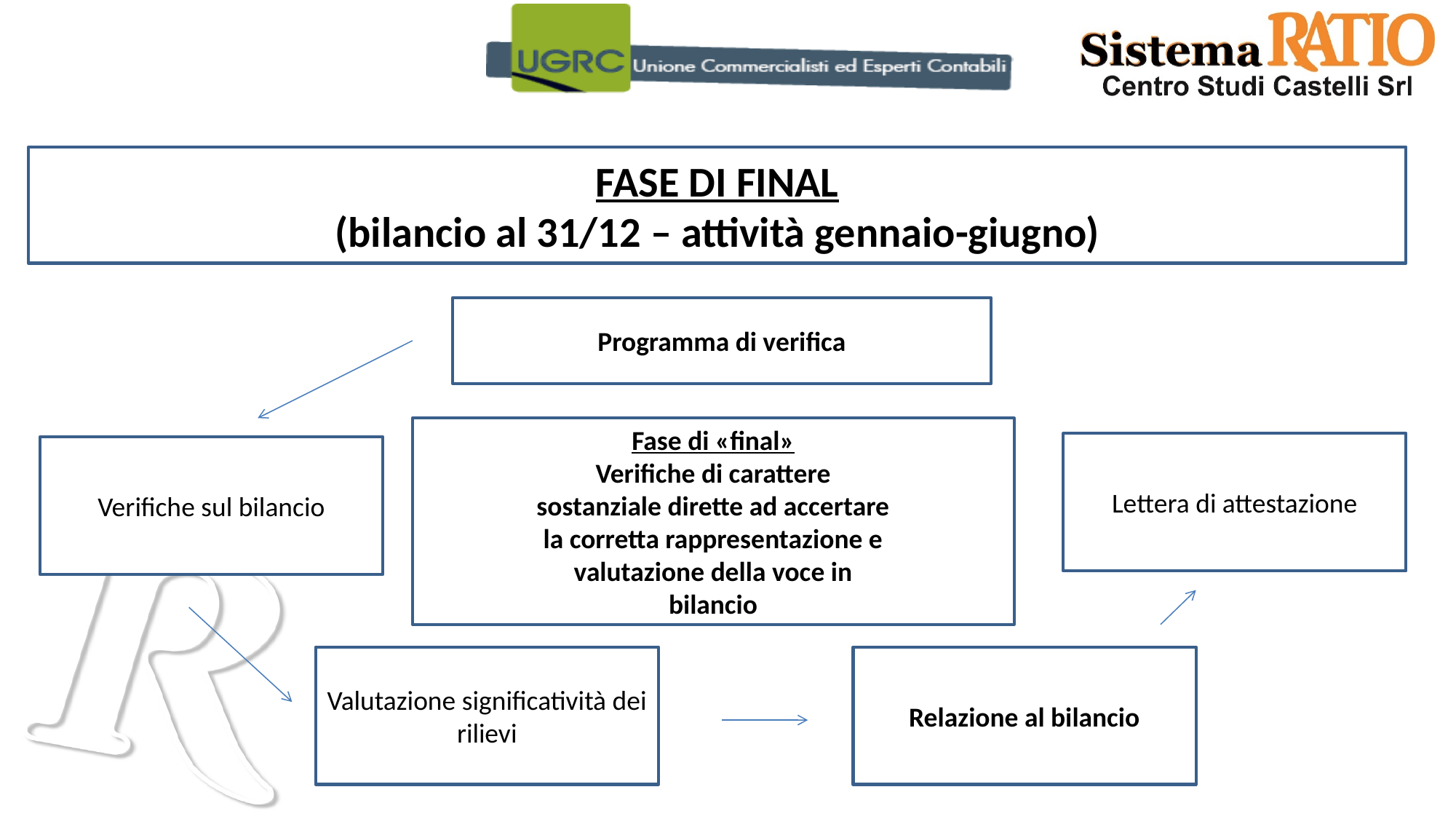

FASE DI FINAL
(bilancio al 31/12 – attività gennaio-giugno)
Programma di verifica
Fase di «final»
Verifiche di carattere
sostanziale dirette ad accertare
la corretta rappresentazione e
valutazione della voce in
bilancio
Lettera di attestazione
Verifiche sul bilancio
Valutazione significatività dei rilievi
Relazione al bilancio